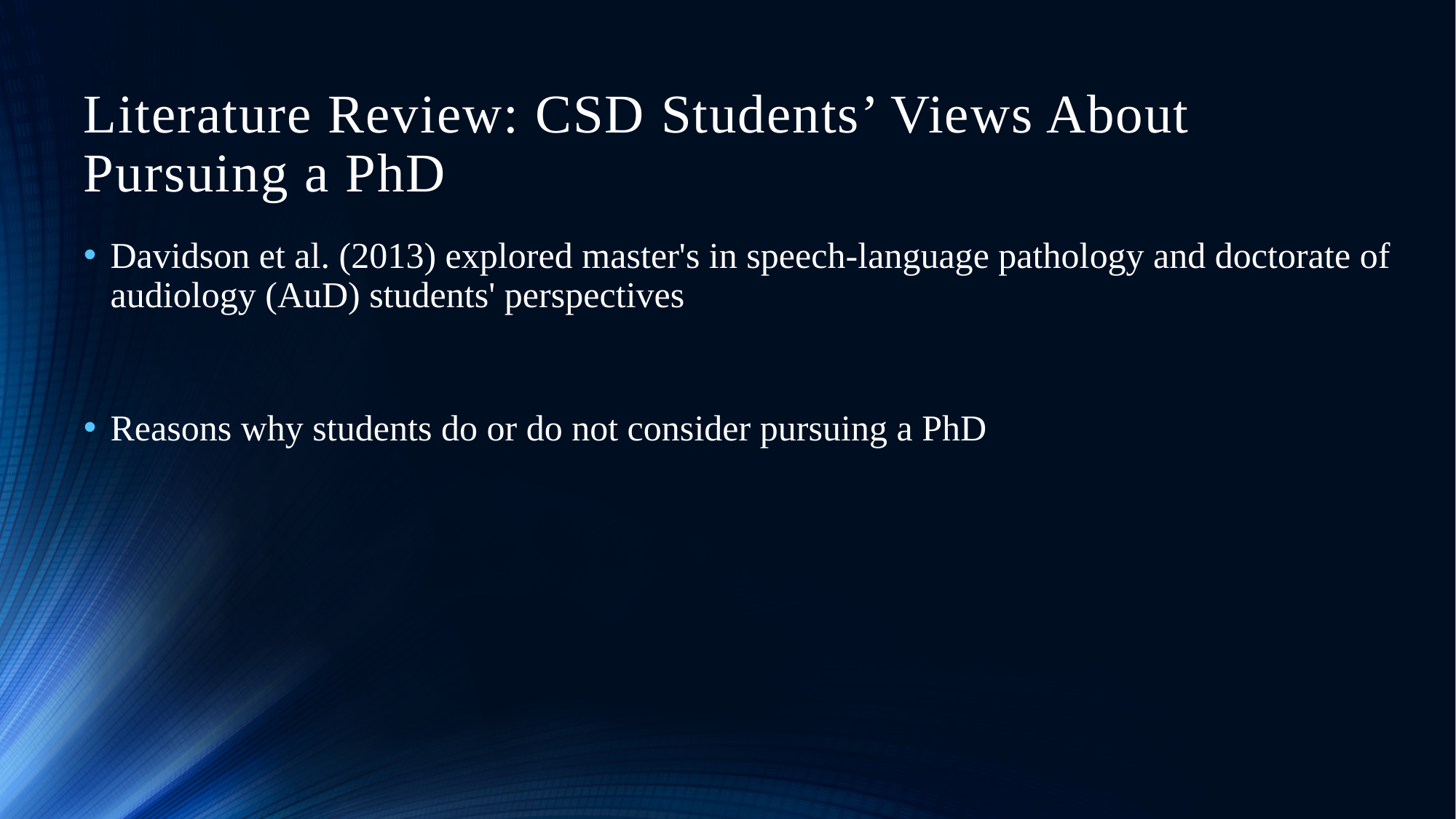

# Literature Review: CSD Students’ Views About Pursuing a PhD
Davidson et al. (2013) explored master's in speech-language pathology and doctorate of audiology (AuD) students' perspectives

Reasons why students do or do not consider pursuing a PhD